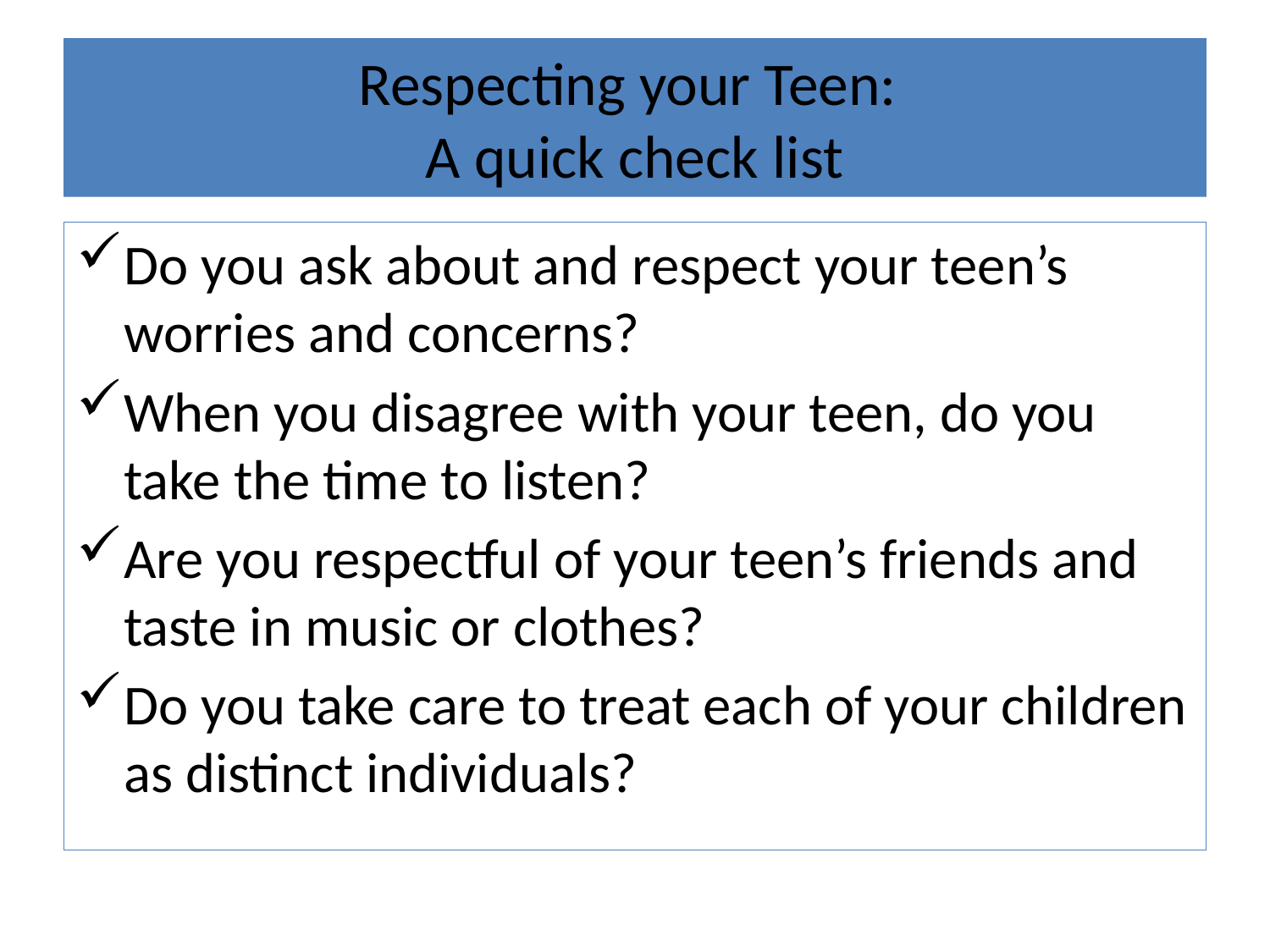

# Respecting your Teen: A quick check list
Do you ask about and respect your teen’s worries and concerns?
When you disagree with your teen, do you take the time to listen?
Are you respectful of your teen’s friends and taste in music or clothes?
Do you take care to treat each of your children as distinct individuals?